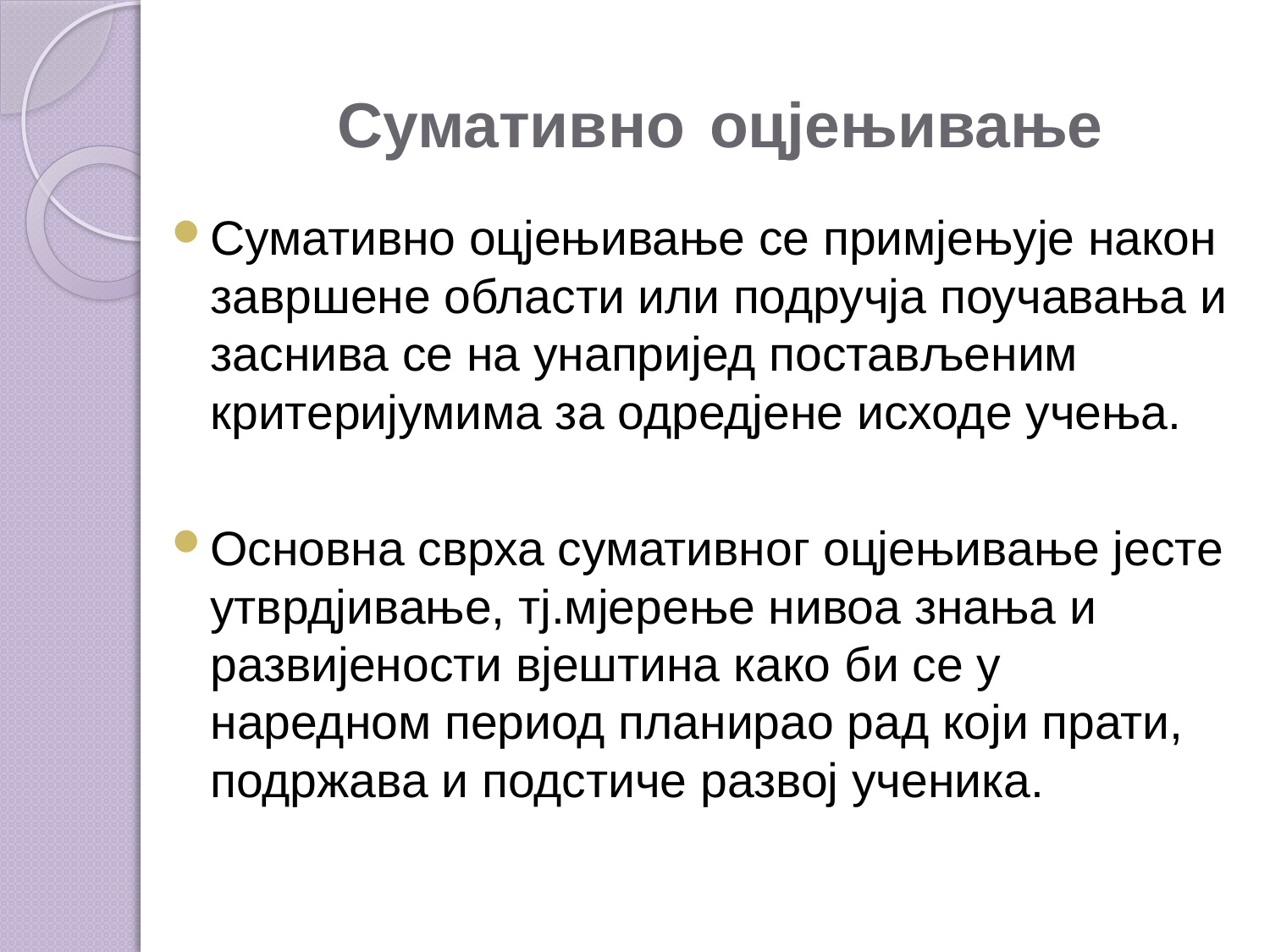

# Сумативно оцјењивање
Сумативно оцјењивање се примјењује након завршене области или подручја поучавања и заснива се на унапријед постављеним критеријумима за одредјене исходе учења.

Основна сврха сумативног оцјењивање јесте утврдјивање, тј.мјерење нивоа знања и развијености вјештина како би се у наредном период планирао рад који прати, подржава и подстиче развој ученика.